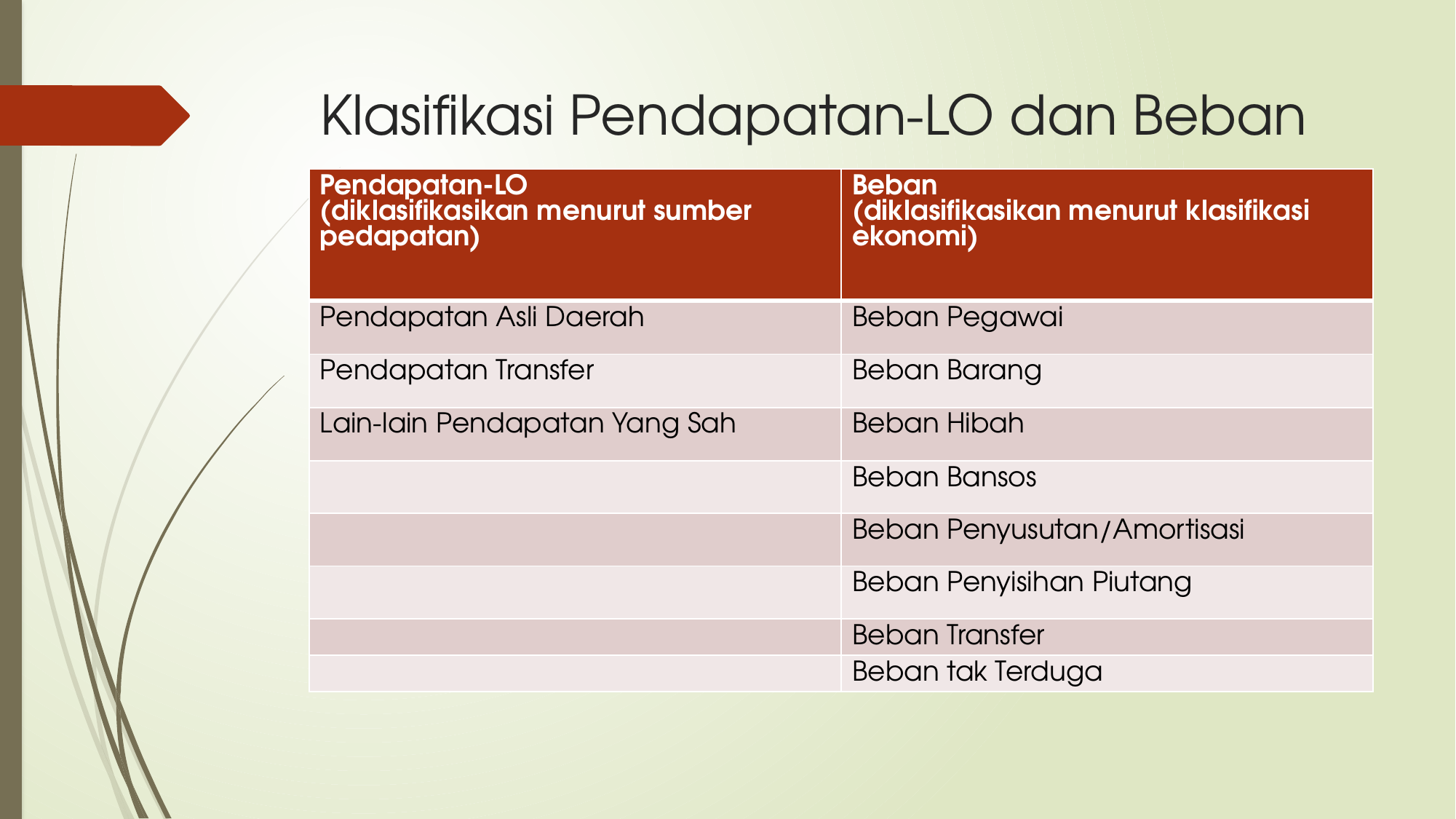

# Klasifikasi Pendapatan-LO dan Beban
| Pendapatan-LO (diklasifikasikan menurut sumber pedapatan) | Beban (diklasifikasikan menurut klasifikasi ekonomi) |
| --- | --- |
| Pendapatan Asli Daerah | Beban Pegawai |
| Pendapatan Transfer | Beban Barang |
| Lain-lain Pendapatan Yang Sah | Beban Hibah |
|  | Beban Bansos |
|  | Beban Penyusutan/Amortisasi |
|  | Beban Penyisihan Piutang |
|  | Beban Transfer |
|  | Beban tak Terduga |